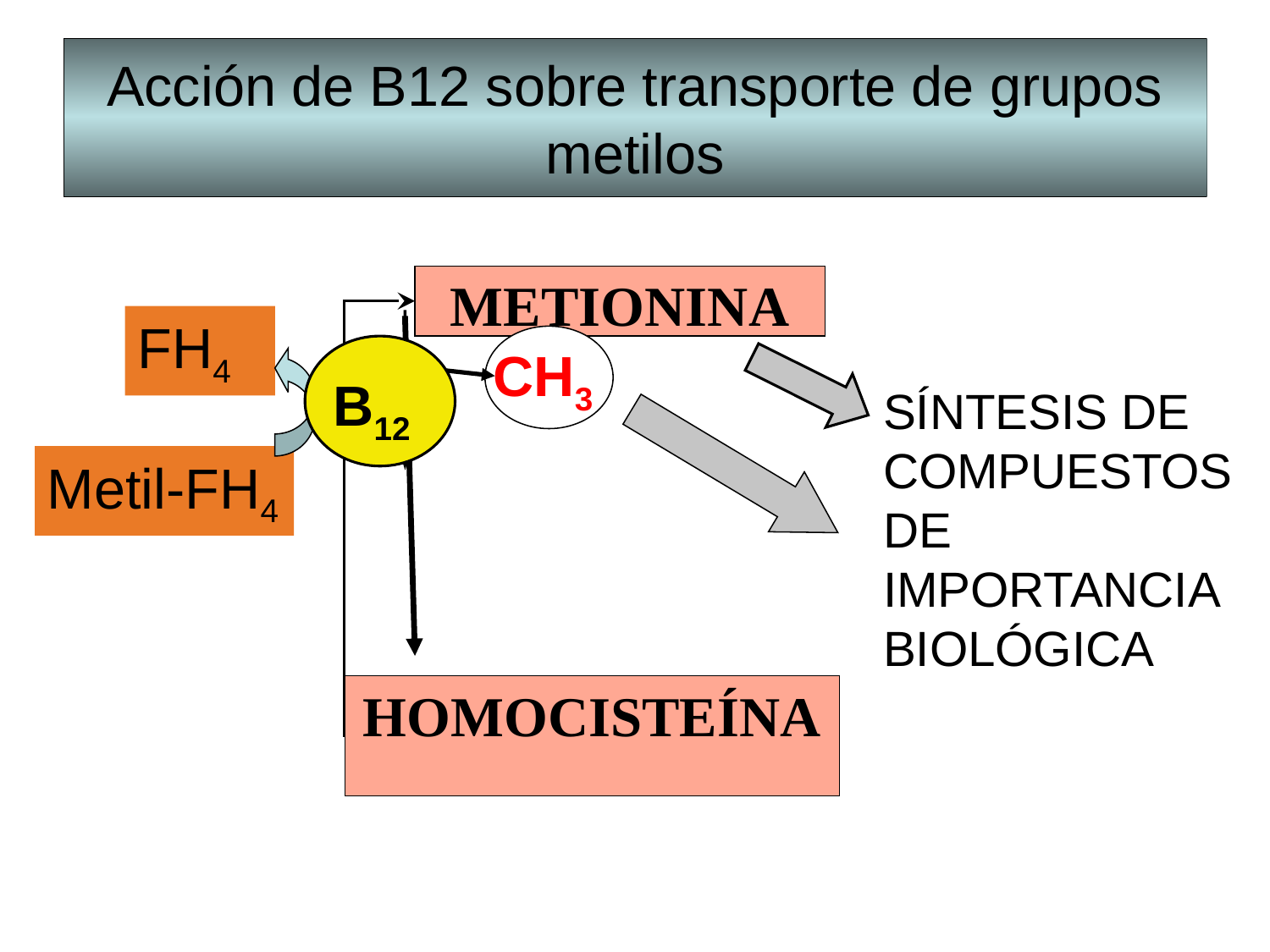

# Acción de B12 sobre transporte de grupos metilos

METIONINA
FH4

CH3

B12

SÍNTESIS DE COMPUESTOS DE IMPORTANCIA BIOLÓGICA

Metil-FH4
HOMOCISTEÍNA